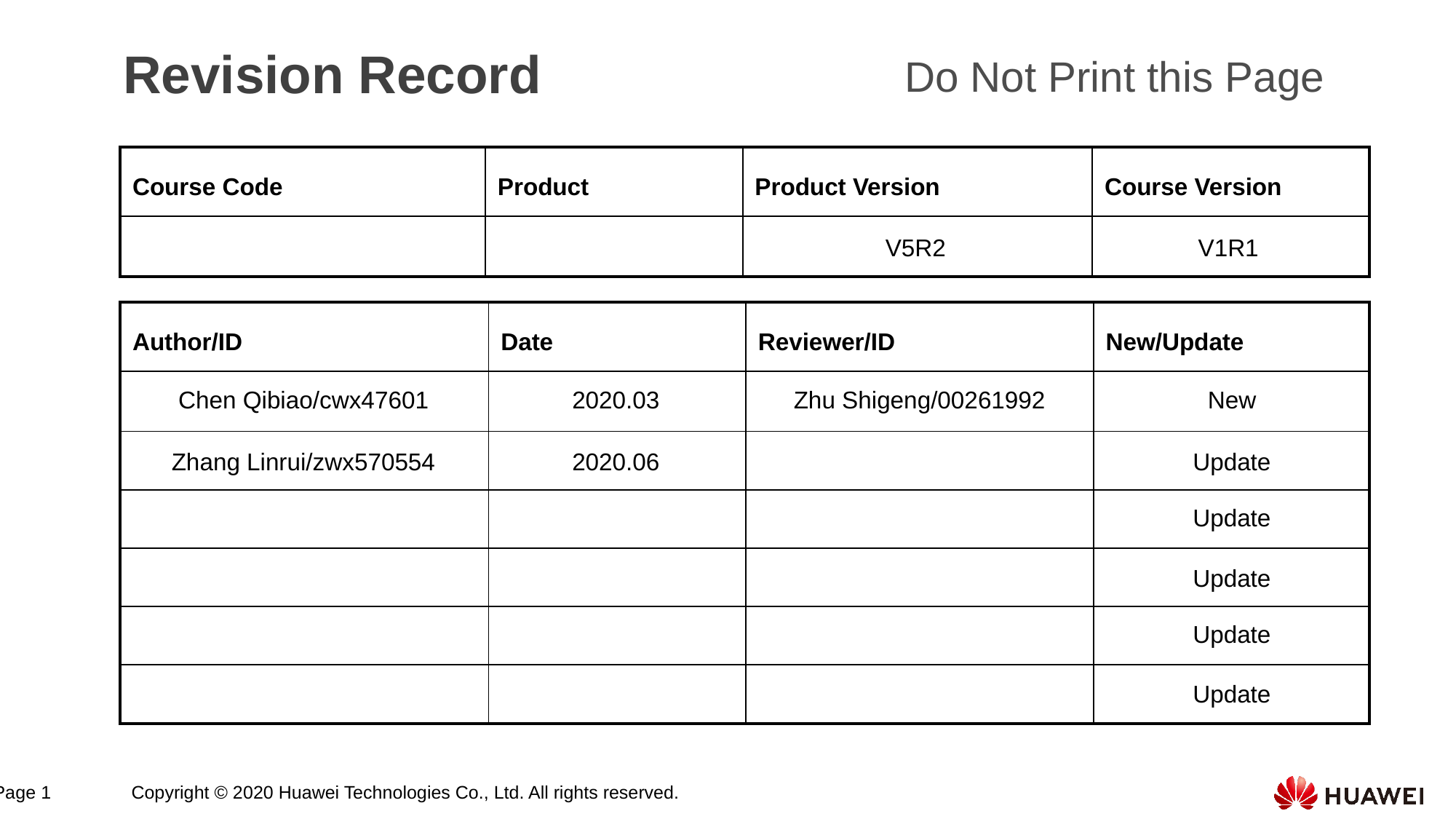

Chen Qibiao/cwx47601
2020.03
Zhu Shigeng/00261992
New
Zhang Linrui/zwx570554
2020.06

Update

Update

Update

Update

Update